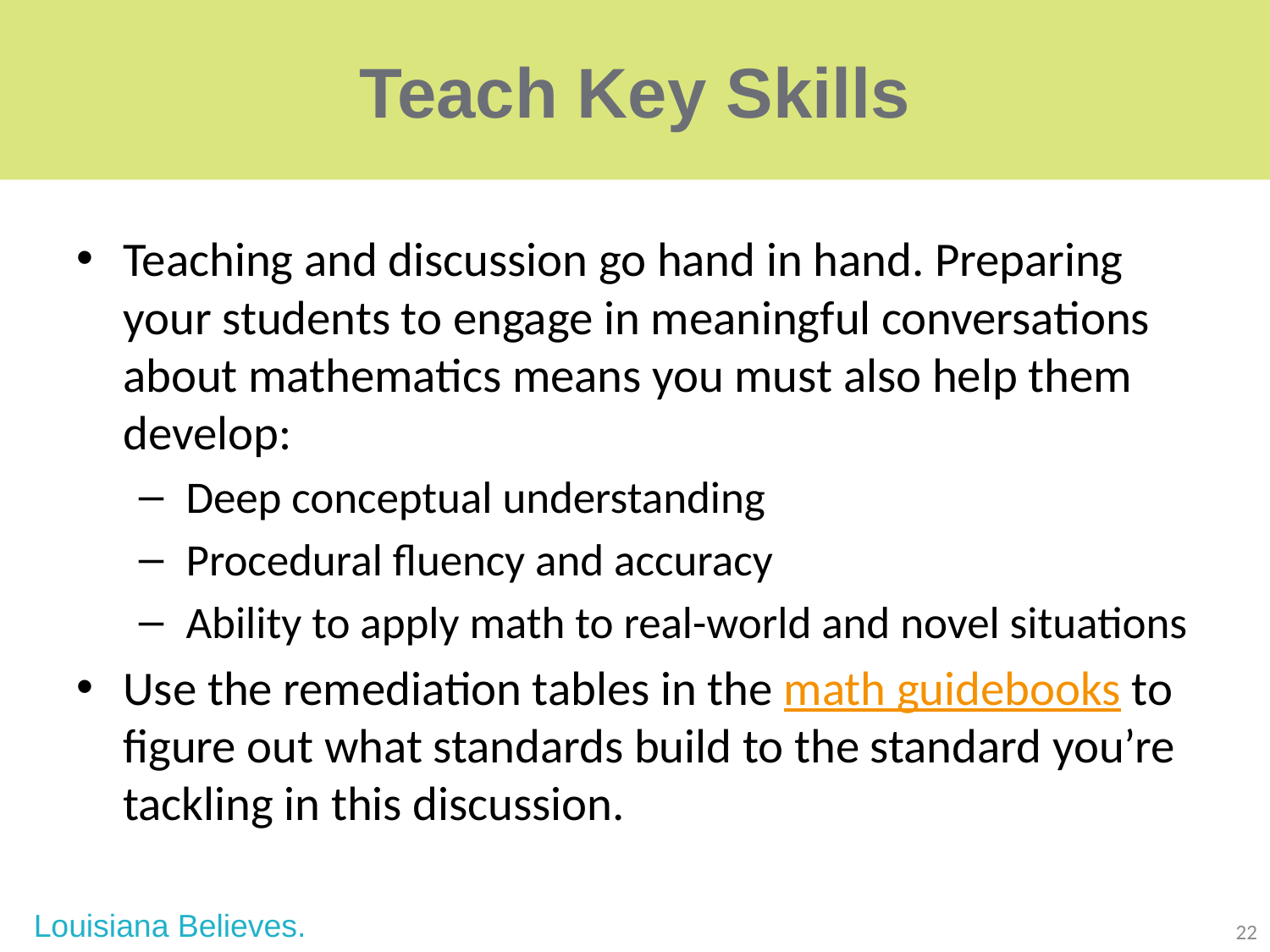

# Teach Key Skills
Teaching and discussion go hand in hand. Preparing your students to engage in meaningful conversations about mathematics means you must also help them develop:
Deep conceptual understanding
Procedural fluency and accuracy
Ability to apply math to real-world and novel situations
Use the remediation tables in the math guidebooks to figure out what standards build to the standard you’re tackling in this discussion.

Louisiana Believes.
22